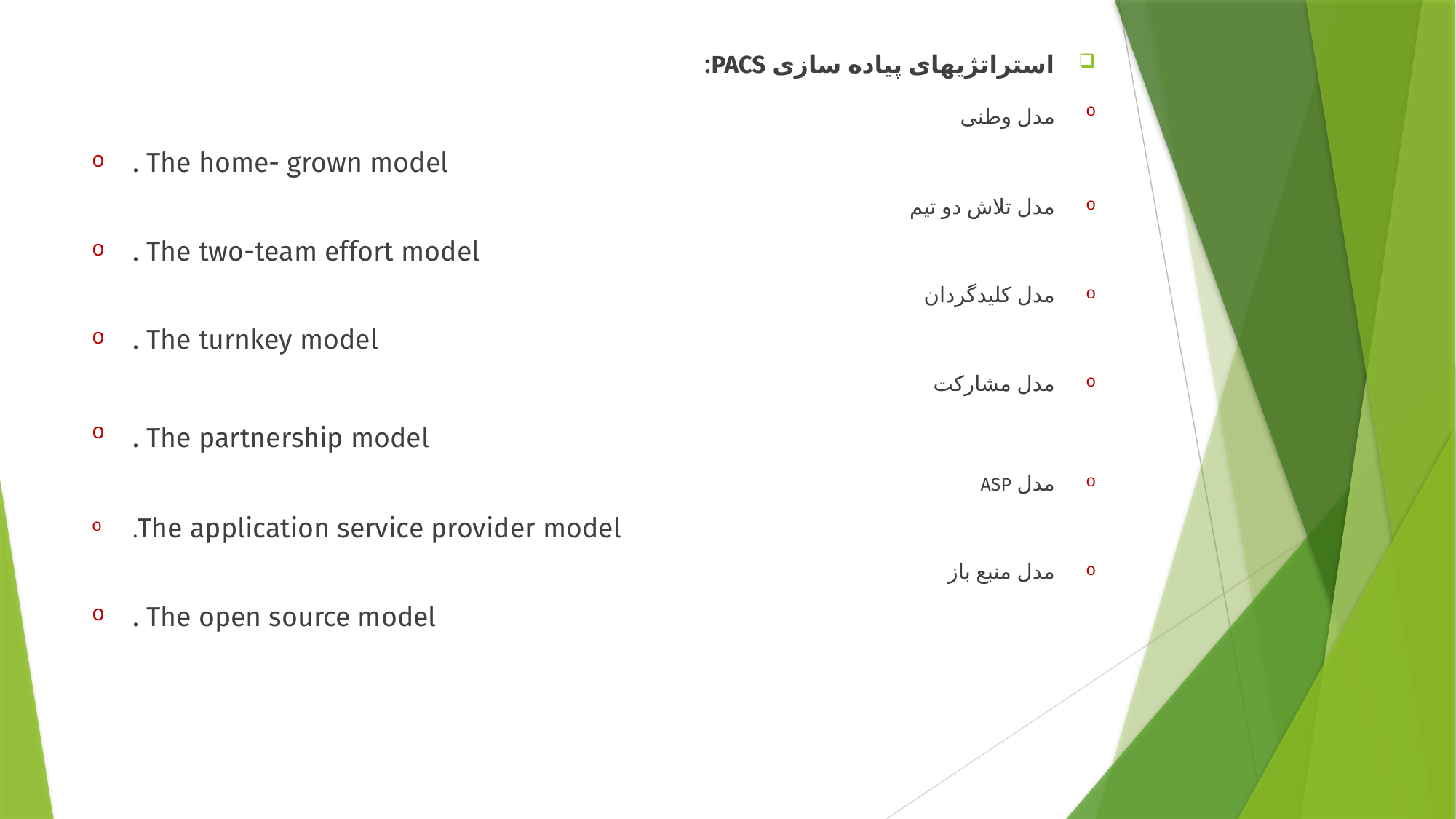

استراتژیهای پیاده سازی PACS:
مدل وطنی
. The home- grown model
مدل تلاش دو تیم
. The two-team effort model
مدل کلیدگردان
. The turnkey model
مدل مشارکت
. The partnership model
مدل ASP
.The application service provider model
مدل منبع باز
. The open source model